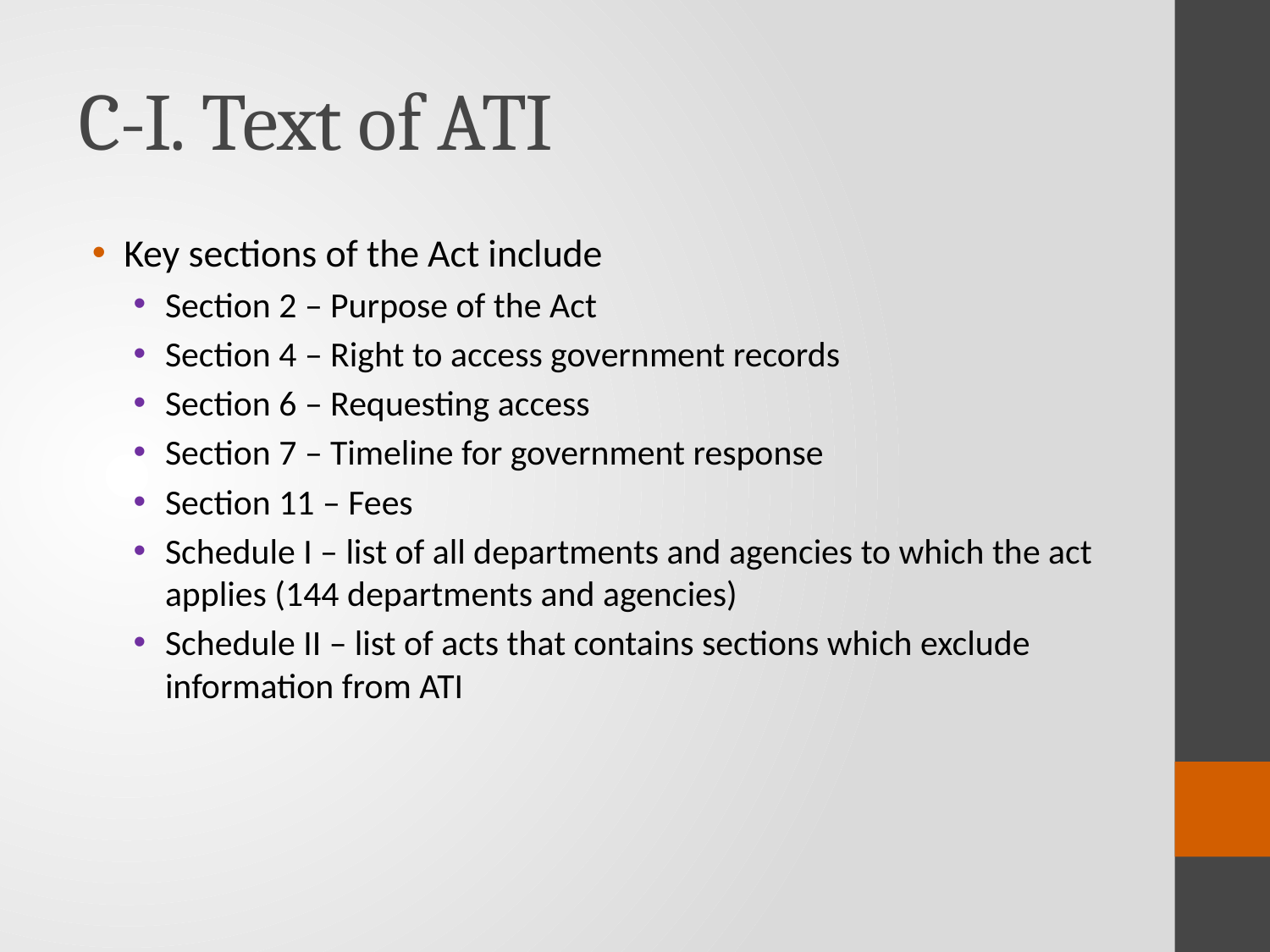

# C-I. Text of ATI
Key sections of the Act include
Section 2 – Purpose of the Act
Section 4 – Right to access government records
Section 6 – Requesting access
Section 7 – Timeline for government response
Section 11 – Fees
Schedule I – list of all departments and agencies to which the act applies (144 departments and agencies)
Schedule II – list of acts that contains sections which exclude information from ATI